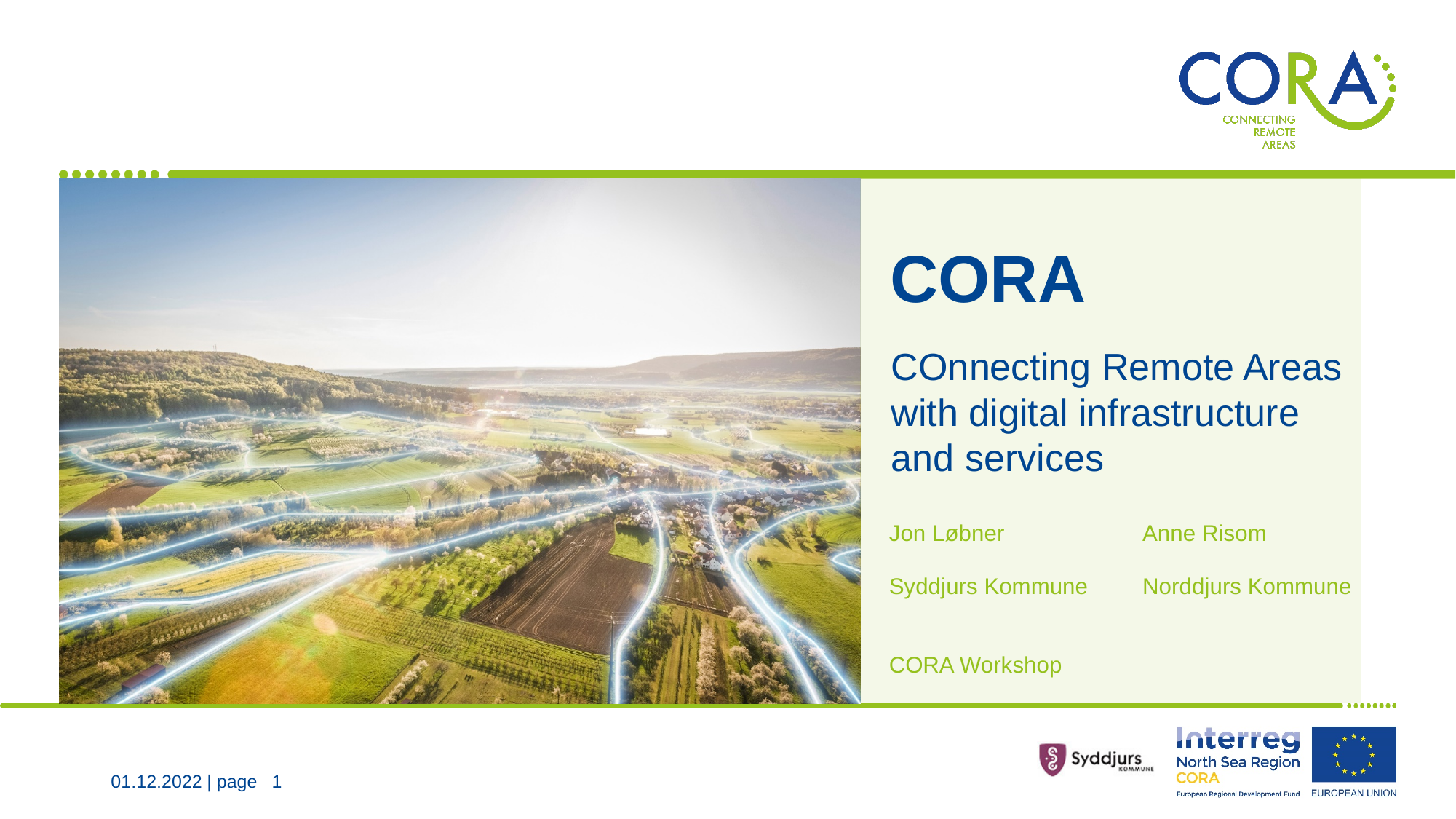

Jon Løbner
Anne Risom
Syddjurs Kommune
Norddjurs Kommune
CORA Workshop
01.12.2022
| page
1